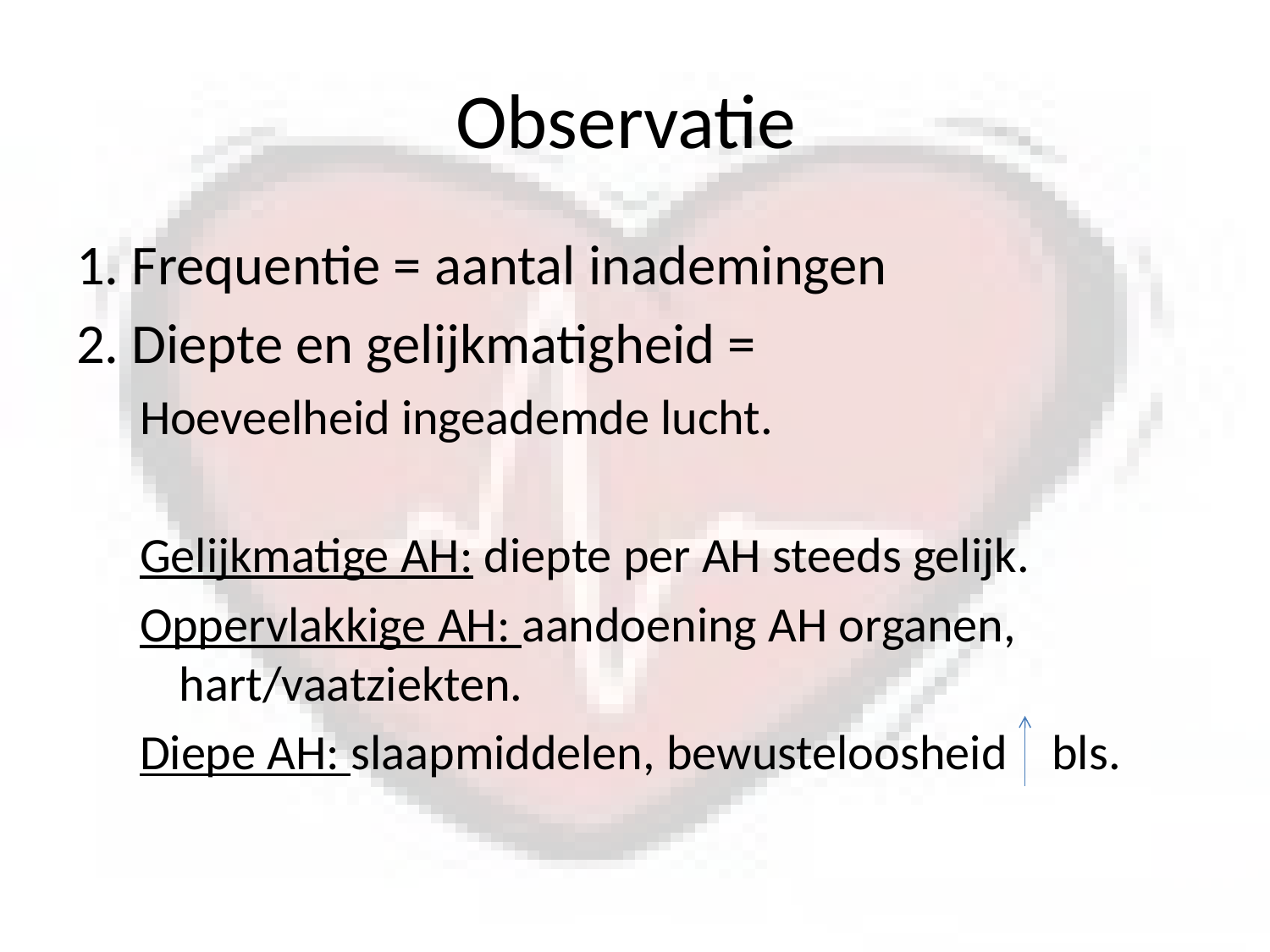

# Observatie
1. Frequentie = aantal inademingen
2. Diepte en gelijkmatigheid =
Hoeveelheid ingeademde lucht.

Gelijkmatige AH: diepte per AH steeds gelijk.
Oppervlakkige AH: aandoening AH organen, hart/vaatziekten.
Diepe AH: slaapmiddelen, bewusteloosheid    bls.